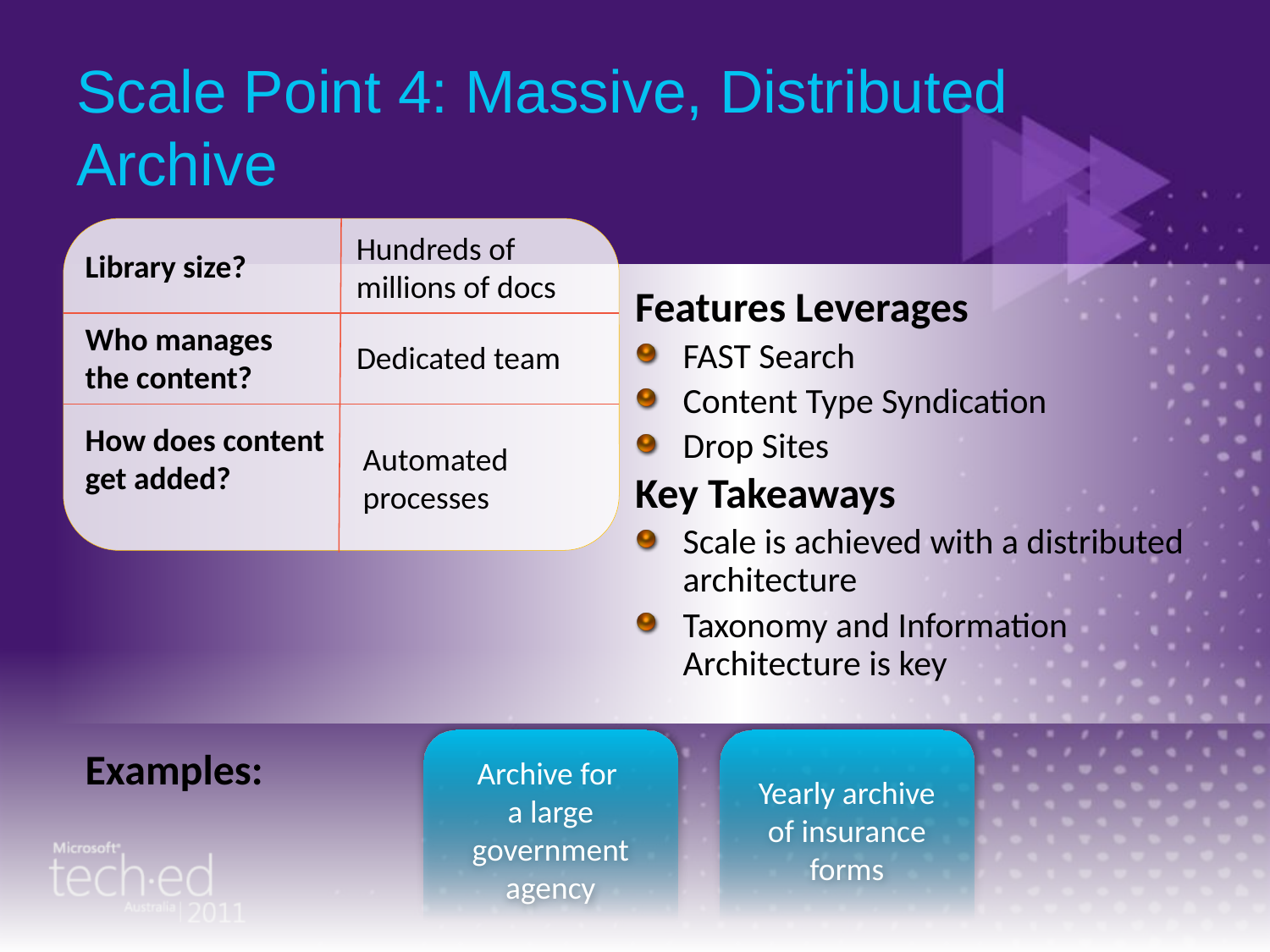

# Scale Point 4: Massive, Distributed Archive

Hundreds of millions of docs
Library size?
Who manages the content?
Dedicated team
How does content get added?
Automated processes

Features Leverages
FAST Search
Content Type Syndication
Drop Sites
Key Takeaways
Scale is achieved with a distributed architecture
Taxonomy and Information Architecture is key

Archive for
a large government agency
Yearly archive of insurance forms
Examples: